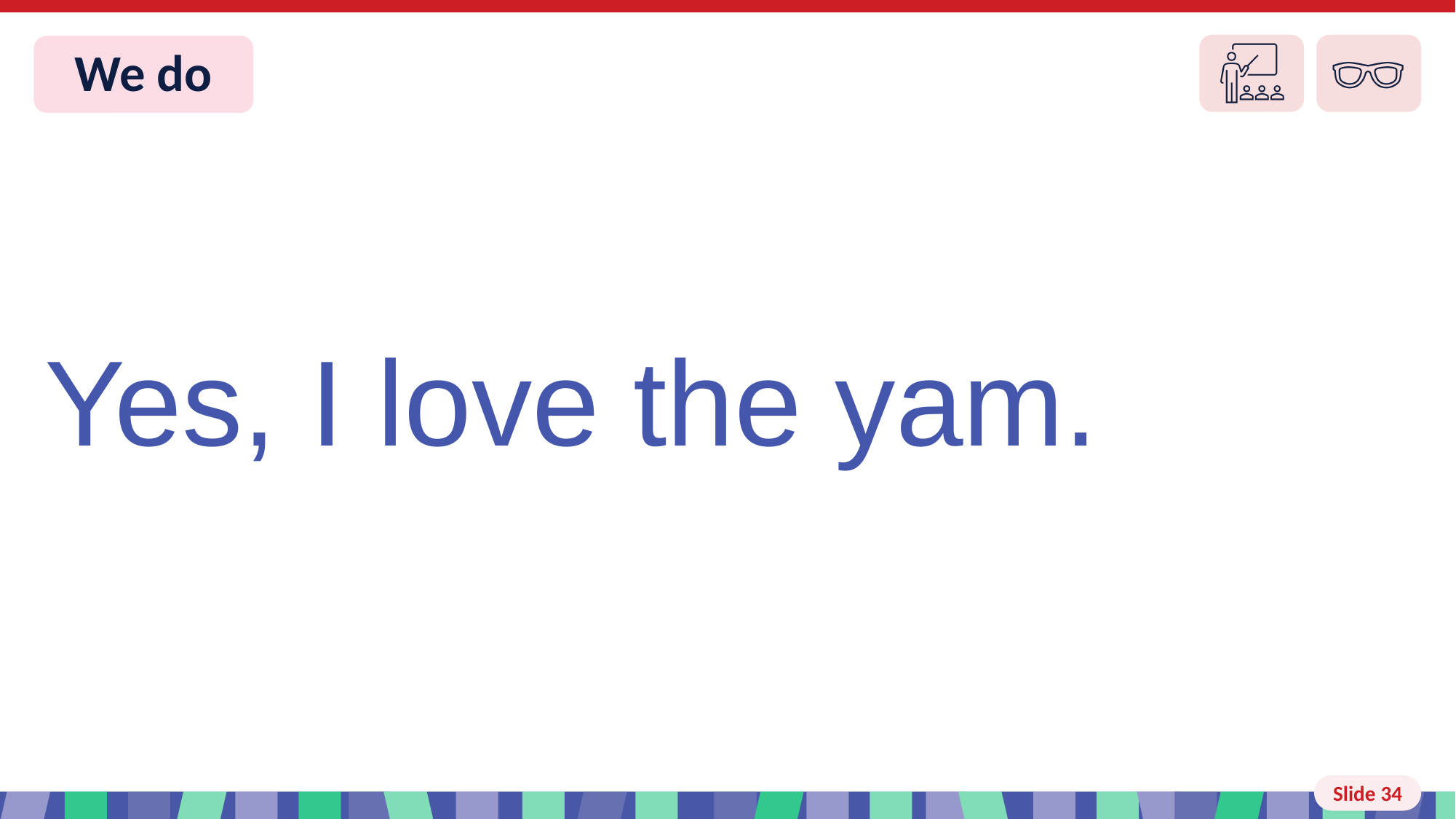

# Slide 34 We do
Yes, I love the yam.